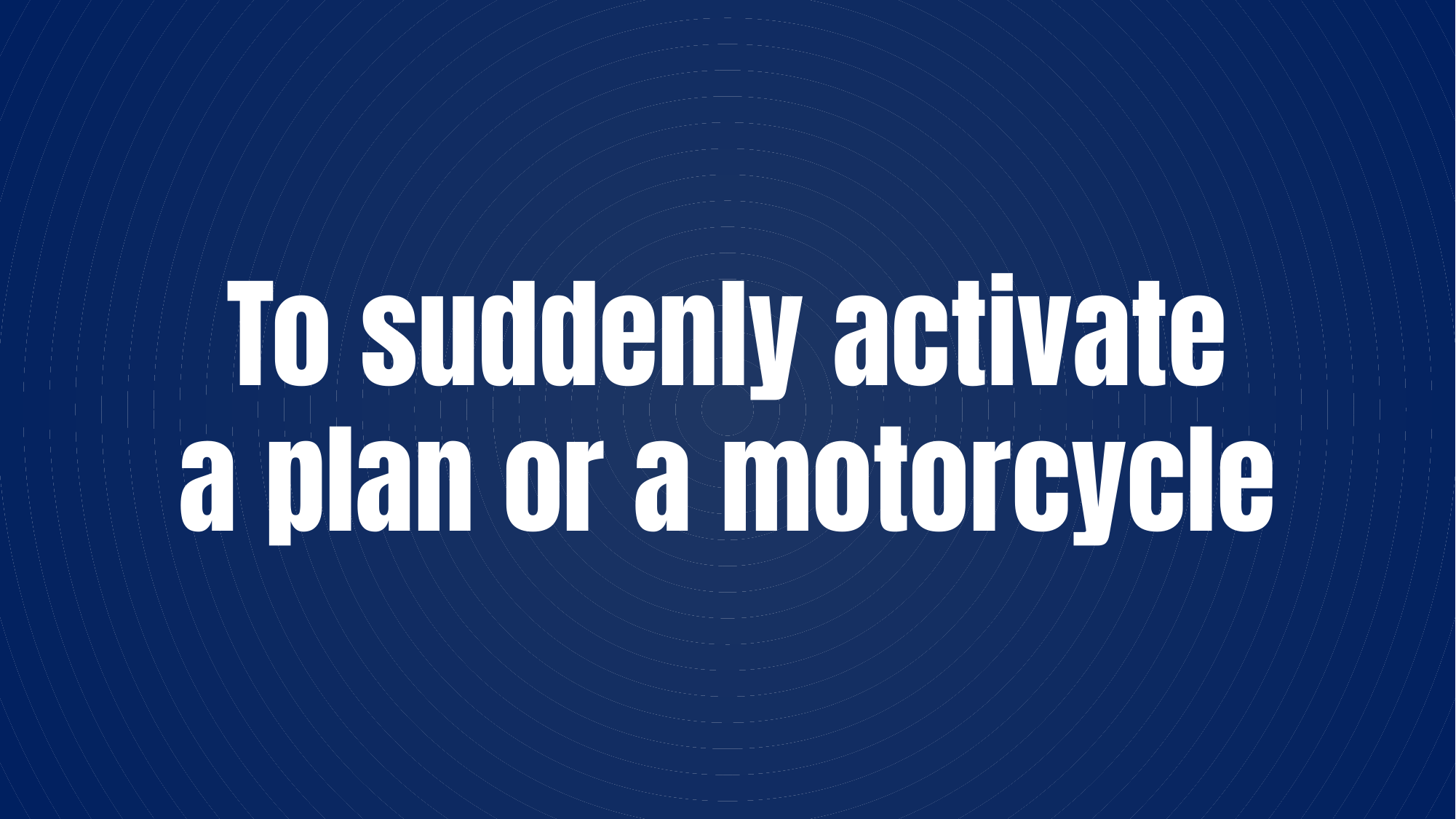

To suddenly activate
a plan or a motorcycle